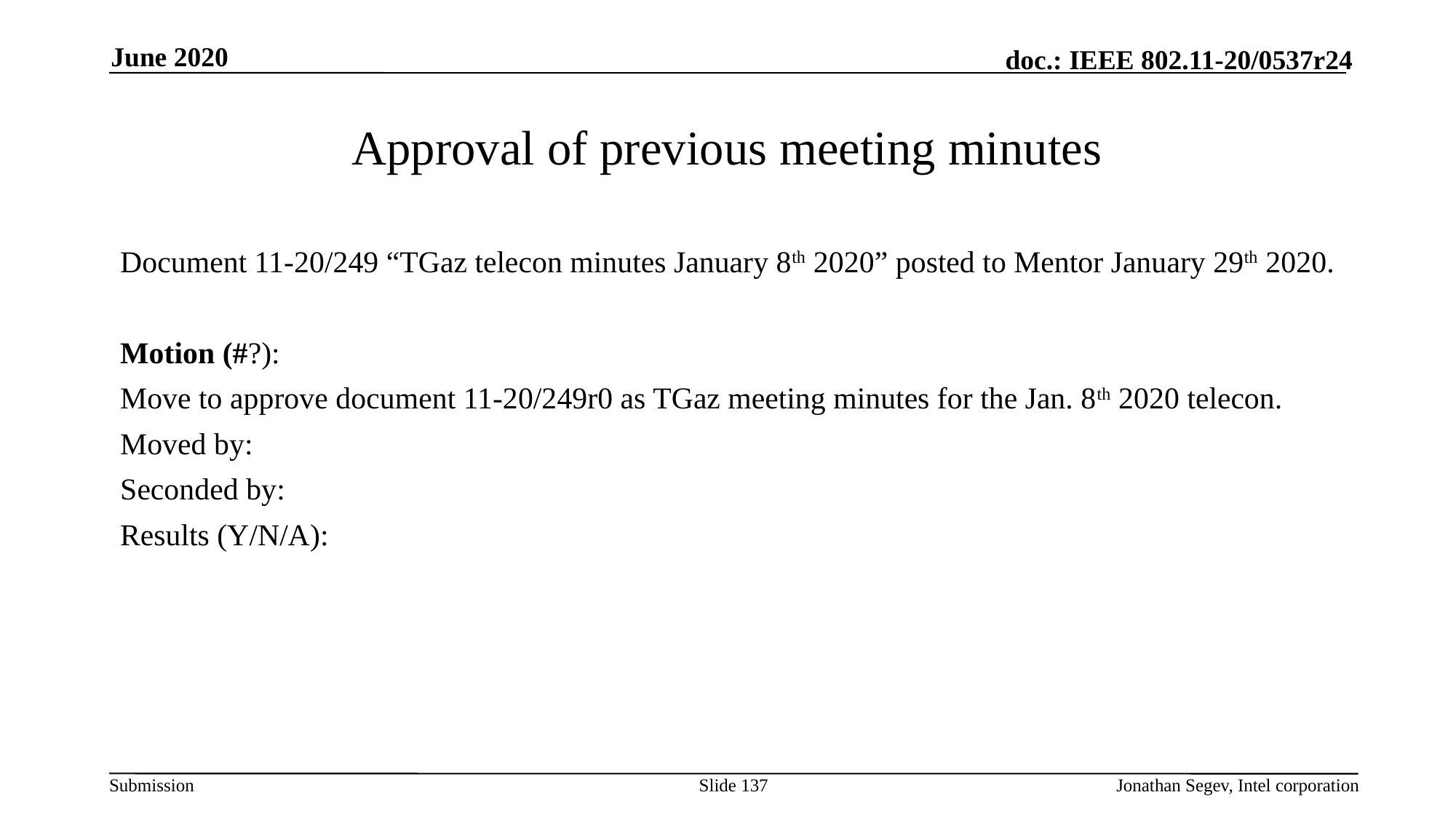

June 2020
# Approval of previous meeting minutes
Document 11-20/249 “TGaz telecon minutes January 8th 2020” posted to Mentor January 29th 2020.

Motion (#?):
Move to approve document 11-20/249r0 as TGaz meeting minutes for the Jan. 8th 2020 telecon.
Moved by:
Seconded by:
Results (Y/N/A):

Slide 137
Jonathan Segev, Intel corporation